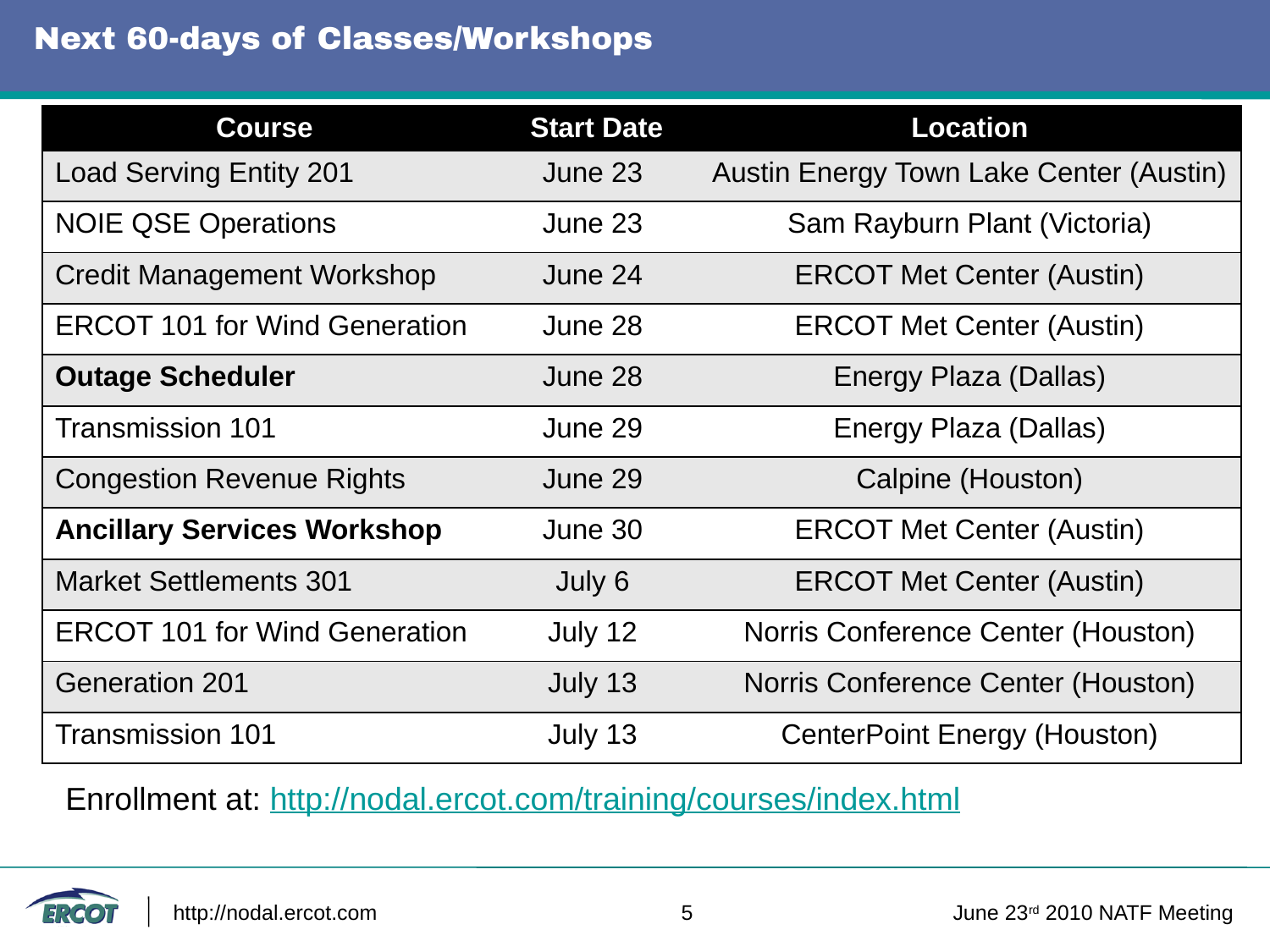

# Next 60-days of Classes/Workshops
| Course | Start Date | Location |
| --- | --- | --- |
| Load Serving Entity 201 | June 23 | Austin Energy Town Lake Center (Austin) |
| NOIE QSE Operations | June 23 | Sam Rayburn Plant (Victoria) |
| Credit Management Workshop | June 24 | ERCOT Met Center (Austin) |
| ERCOT 101 for Wind Generation | June 28 | ERCOT Met Center (Austin) |
| Outage Scheduler | June 28 | Energy Plaza (Dallas) |
| Transmission 101 | June 29 | Energy Plaza (Dallas) |
| Congestion Revenue Rights | June 29 | Calpine (Houston) |
| Ancillary Services Workshop | June 30 | ERCOT Met Center (Austin) |
| Market Settlements 301 | July 6 | ERCOT Met Center (Austin) |
| ERCOT 101 for Wind Generation | July 12 | Norris Conference Center (Houston) |
| Generation 201 | July 13 | Norris Conference Center (Houston) |
| Transmission 101 | July 13 | CenterPoint Energy (Houston) |
Enrollment at: http://nodal.ercot.com/training/courses/index.html
http://nodal.ercot.com 			5		   June 23rd 2010 NATF Meeting